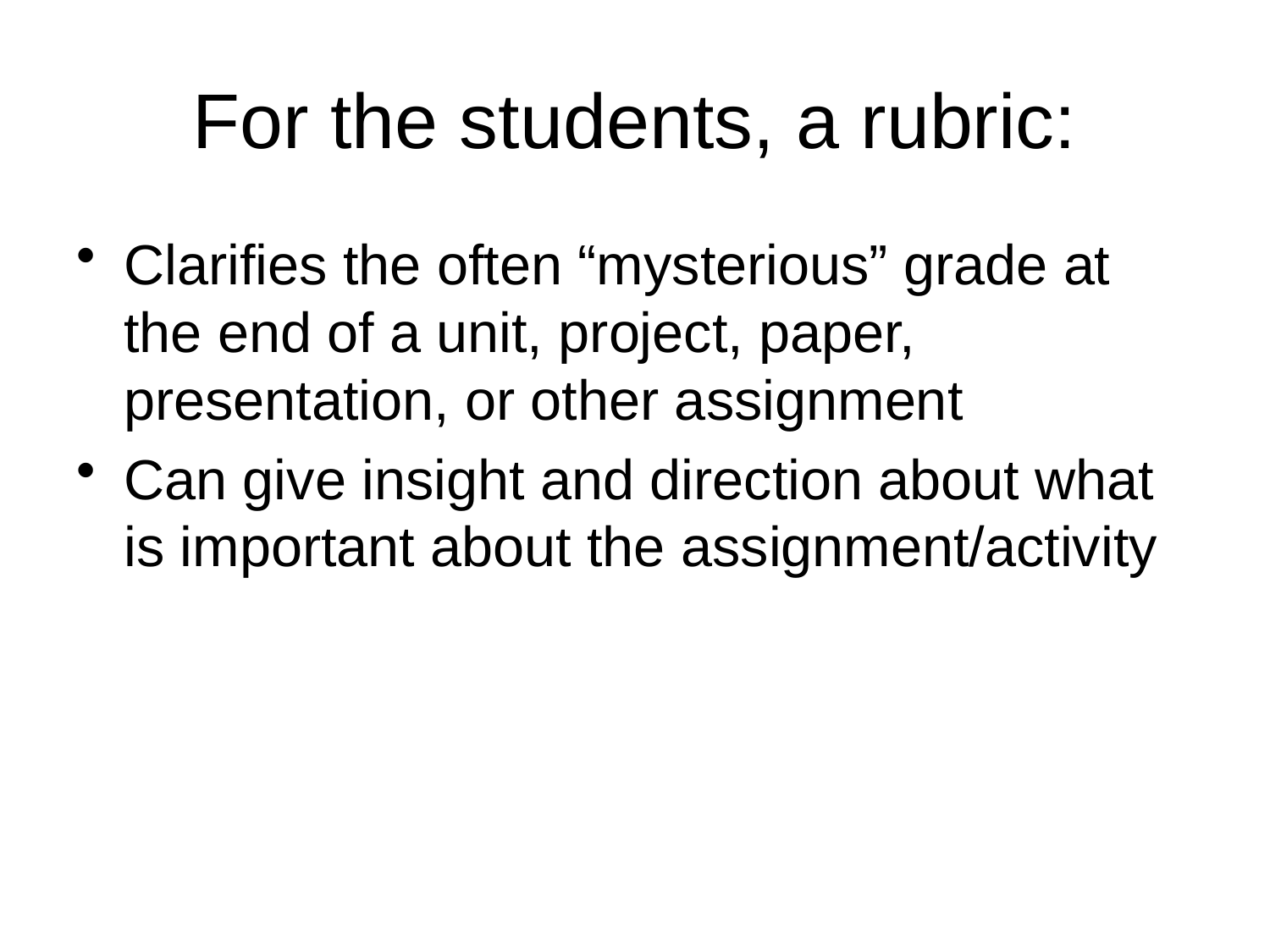

# For the students, a rubric:
Clarifies the often “mysterious” grade at the end of a unit, project, paper, presentation, or other assignment
Can give insight and direction about what is important about the assignment/activity